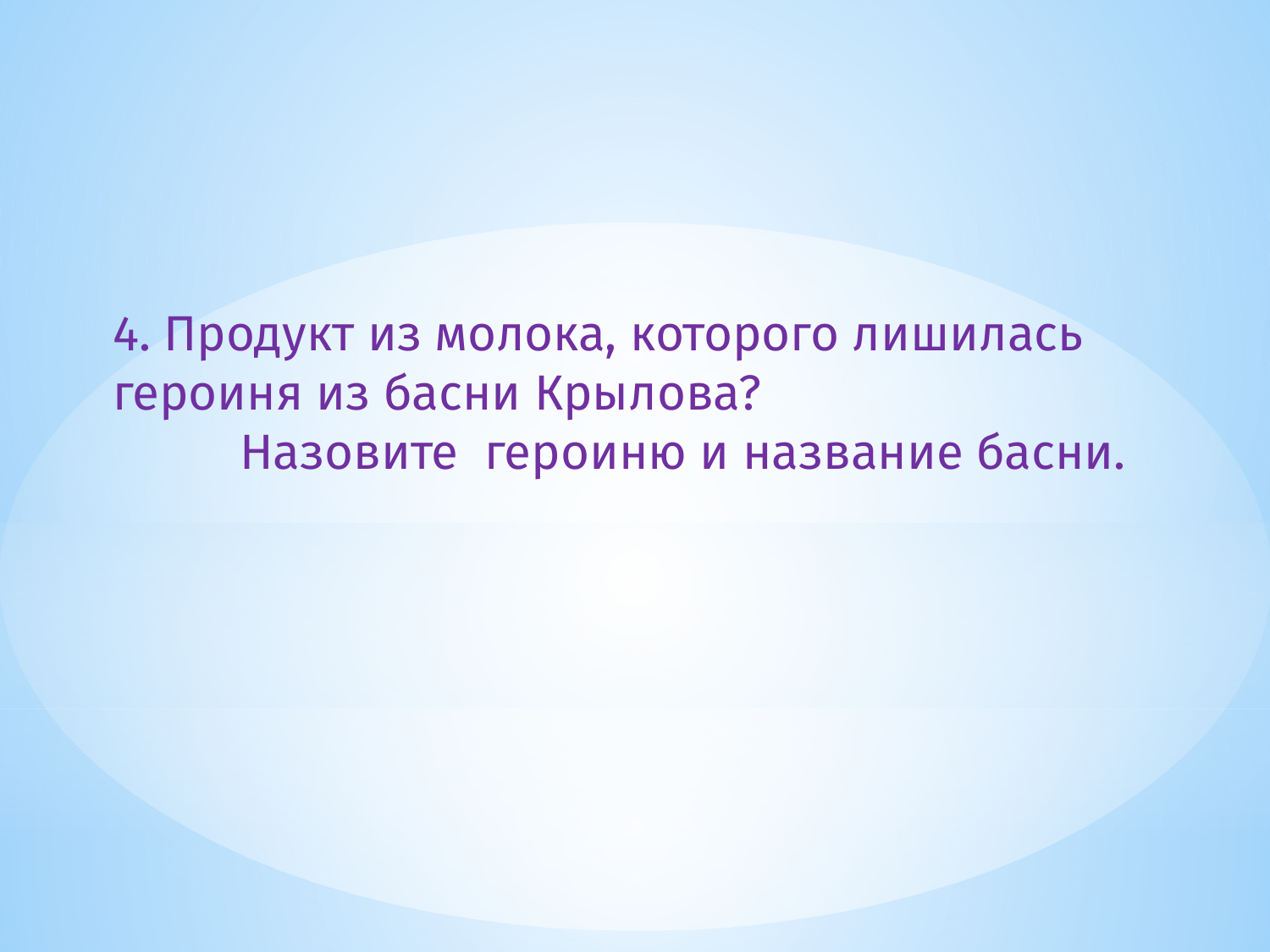

4. Продукт из молока, которого лишилась героиня из басни Крылова?
	Назовите  героиню и название басни.